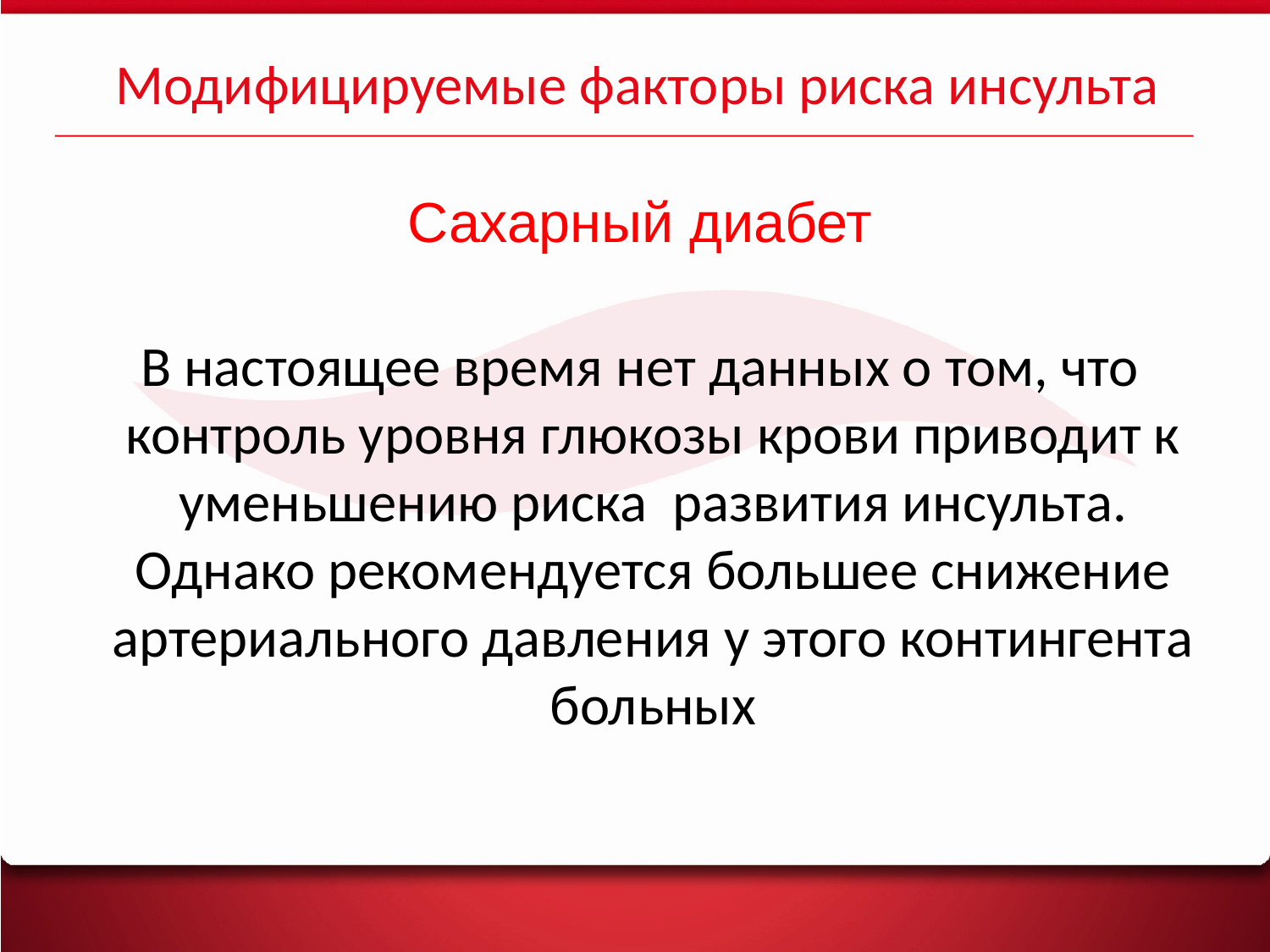

Модифицируемые факторы риска инсульта
Сахарный диабет

В настоящее время нет данных о том, что контроль уровня глюкозы крови приводит к уменьшению риска  развития инсульта. Однако рекомендуется большее снижение артериального давления у этого контингента больных